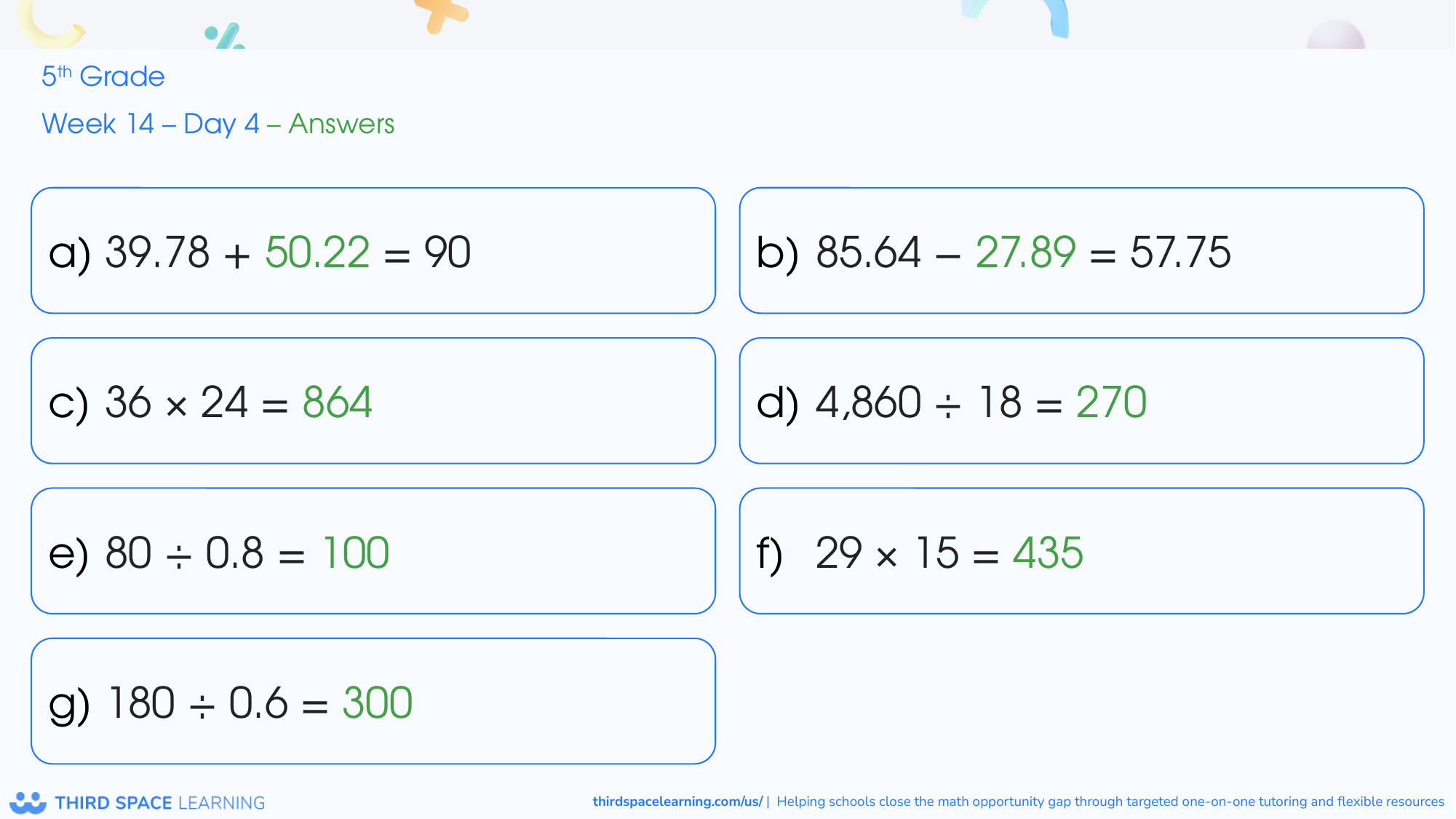

5th Grade
Week 14 – Day 4 – Answers
39.78 + 50.22 = 90
85.64 − 27.89 = 57.75
36 × 24 = 864
4,860 ÷ 18 = 270
80 ÷ 0.8 = 100
29 × 15 = 435
180 ÷ 0.6 = 300